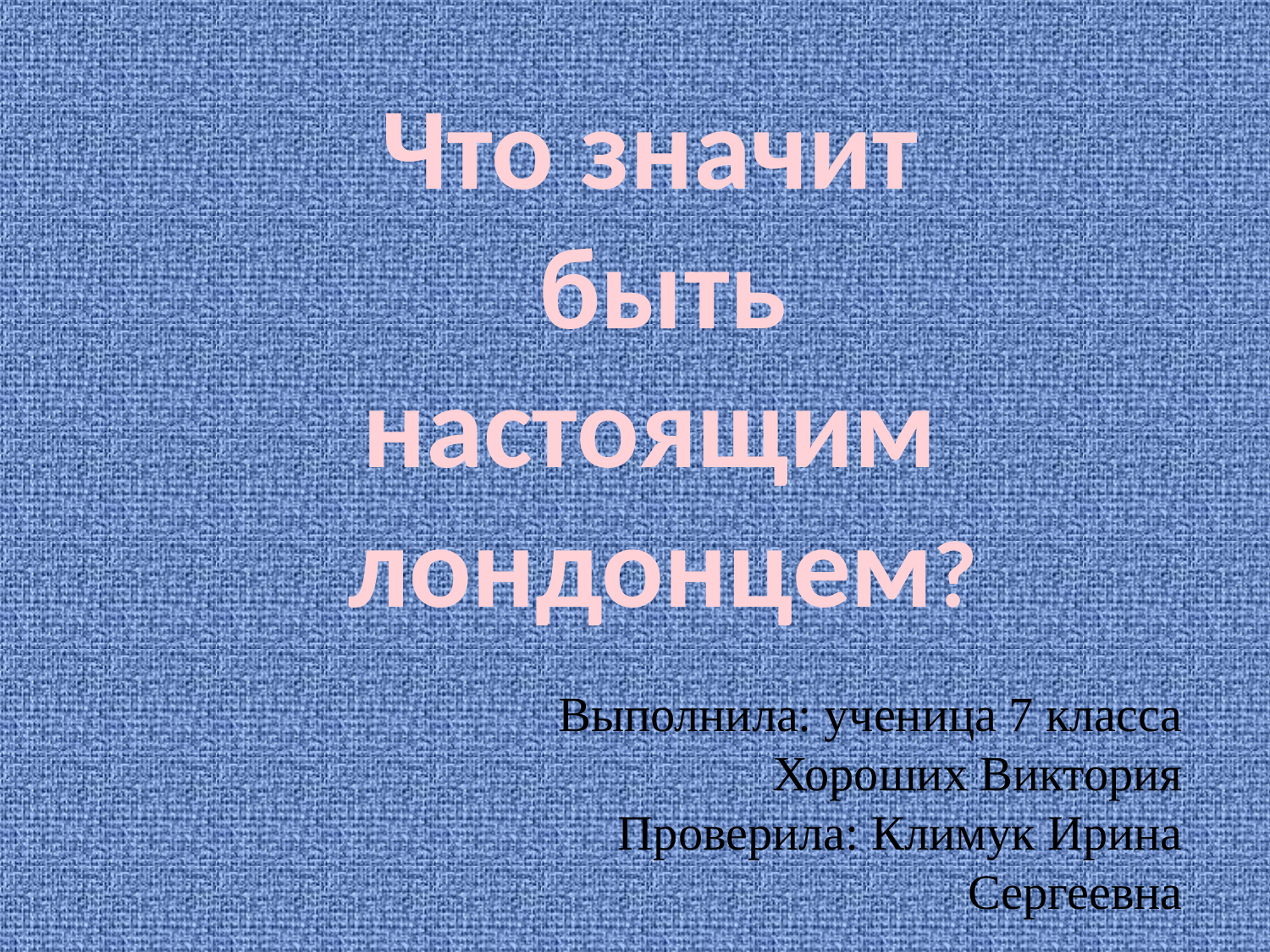

Что значит
 быть настоящим
 лондонцем?
Выполнила: ученица 7 класса Хороших Виктория
Проверила: Климук Ирина Сергеевна